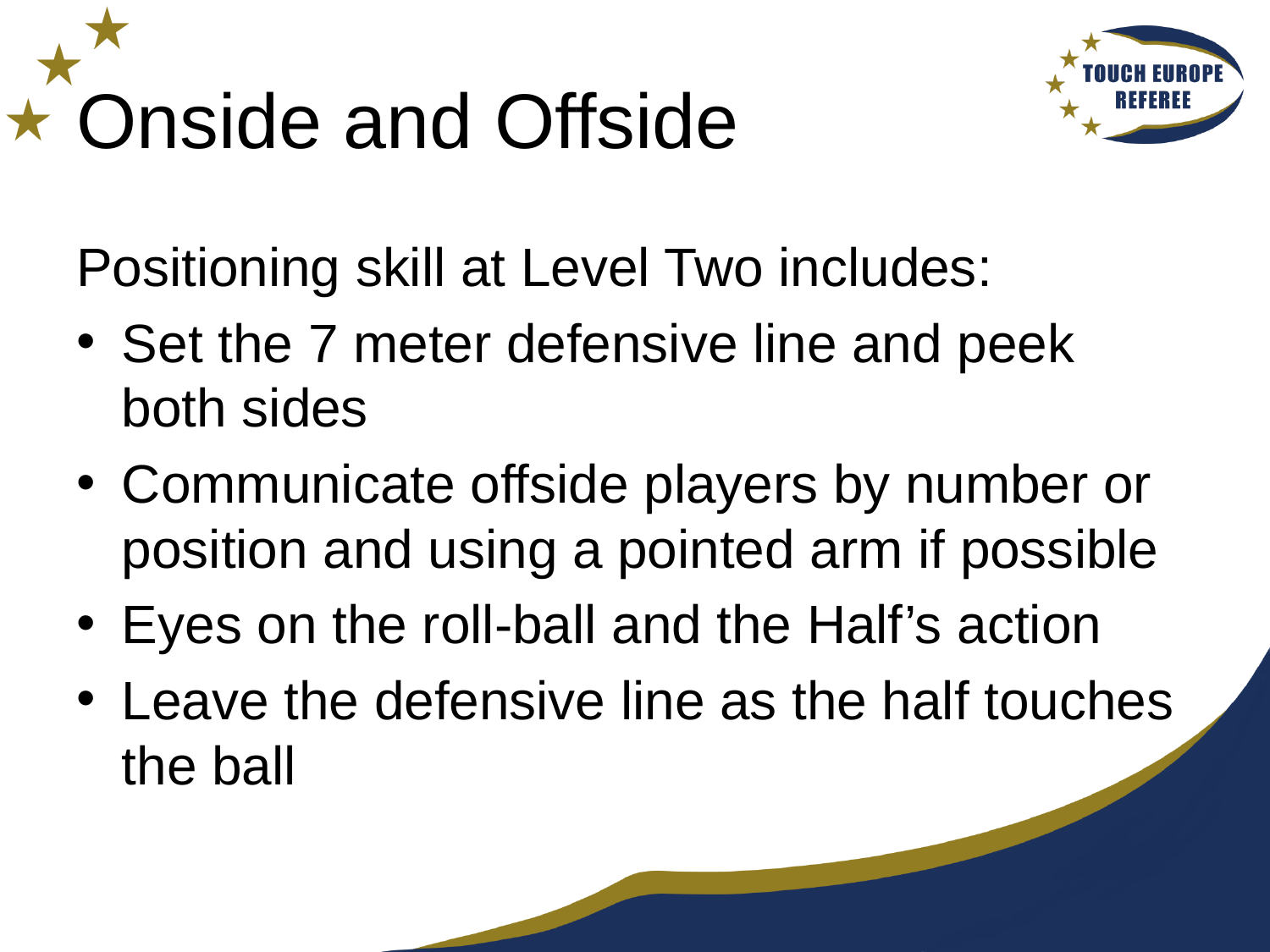

# Onside and Offside
Positioning skill at Level Two includes:
Set the 7 meter defensive line and peek both sides
Communicate offside players by number or position and using a pointed arm if possible
Eyes on the roll-ball and the Half’s action
Leave the defensive line as the half touches the ball